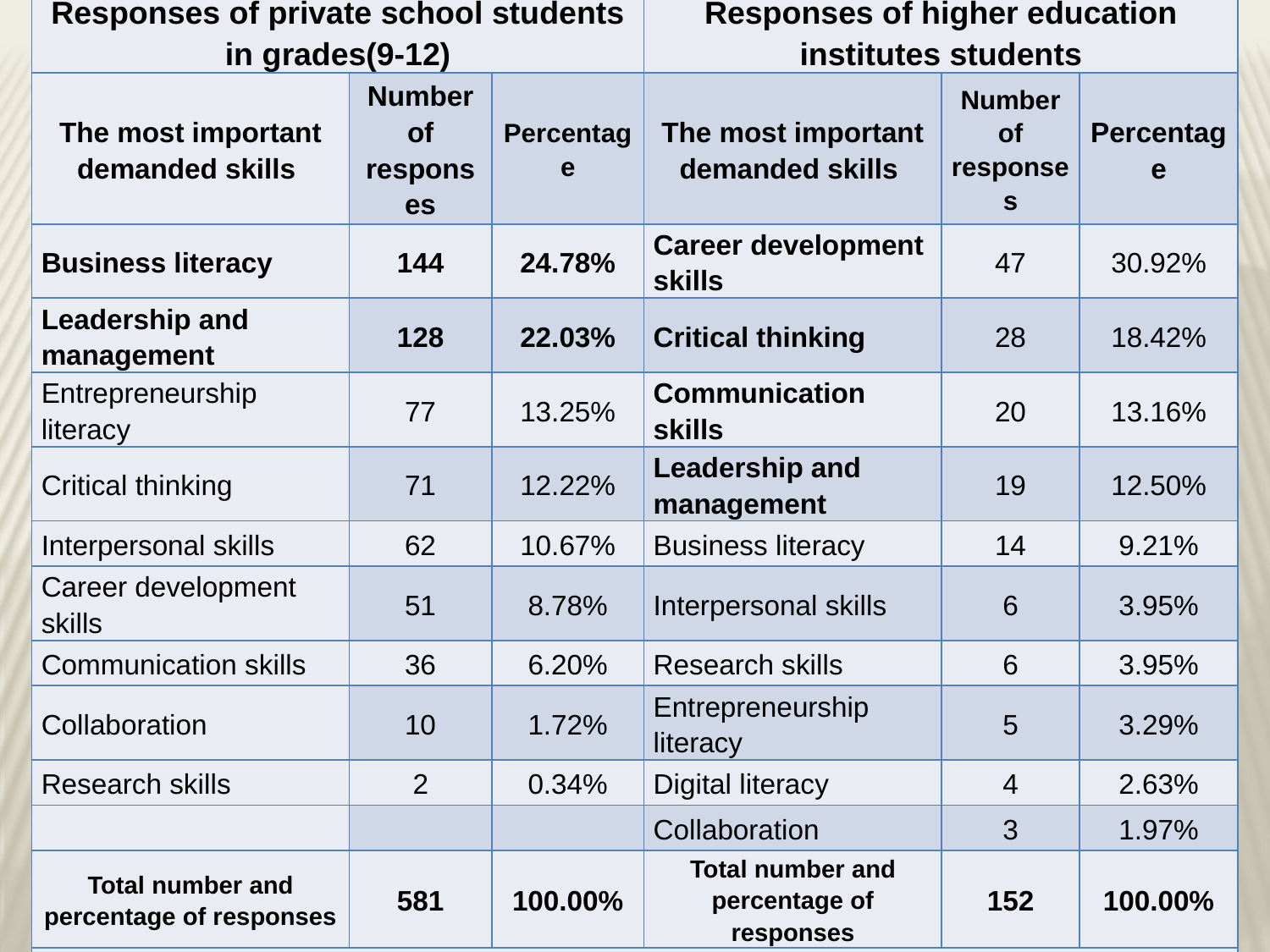

| Responses of private school students in grades(9-12) |  |  | Responses of higher education institutes students |  |  |
| --- | --- | --- | --- | --- | --- |
| The most important demanded skills | Number of responses | Percentage | The most important demanded skills | Number of responses | Percentage |
| Business literacy | 144 | 24.78% | Career development skills | 47 | 30.92% |
| Leadership and management | 128 | 22.03% | Critical thinking | 28 | 18.42% |
| Entrepreneurship literacy | 77 | 13.25% | Communication skills | 20 | 13.16% |
| Critical thinking | 71 | 12.22% | Leadership and management | 19 | 12.50% |
| Interpersonal skills | 62 | 10.67% | Business literacy | 14 | 9.21% |
| Career development skills | 51 | 8.78% | Interpersonal skills | 6 | 3.95% |
| Communication skills | 36 | 6.20% | Research skills | 6 | 3.95% |
| Collaboration | 10 | 1.72% | Entrepreneurship literacy | 5 | 3.29% |
| Research skills | 2 | 0.34% | Digital literacy | 4 | 2.63% |
|  |  |  | Collaboration | 3 | 1.97% |
| Total number and percentage of responses | 581 | 100.00% | Total number and percentage of responses | 152 | 100.00% |
| Table (3): The most important skills acquired from studying business studies subjects/major results. |  |  |  |  |  |